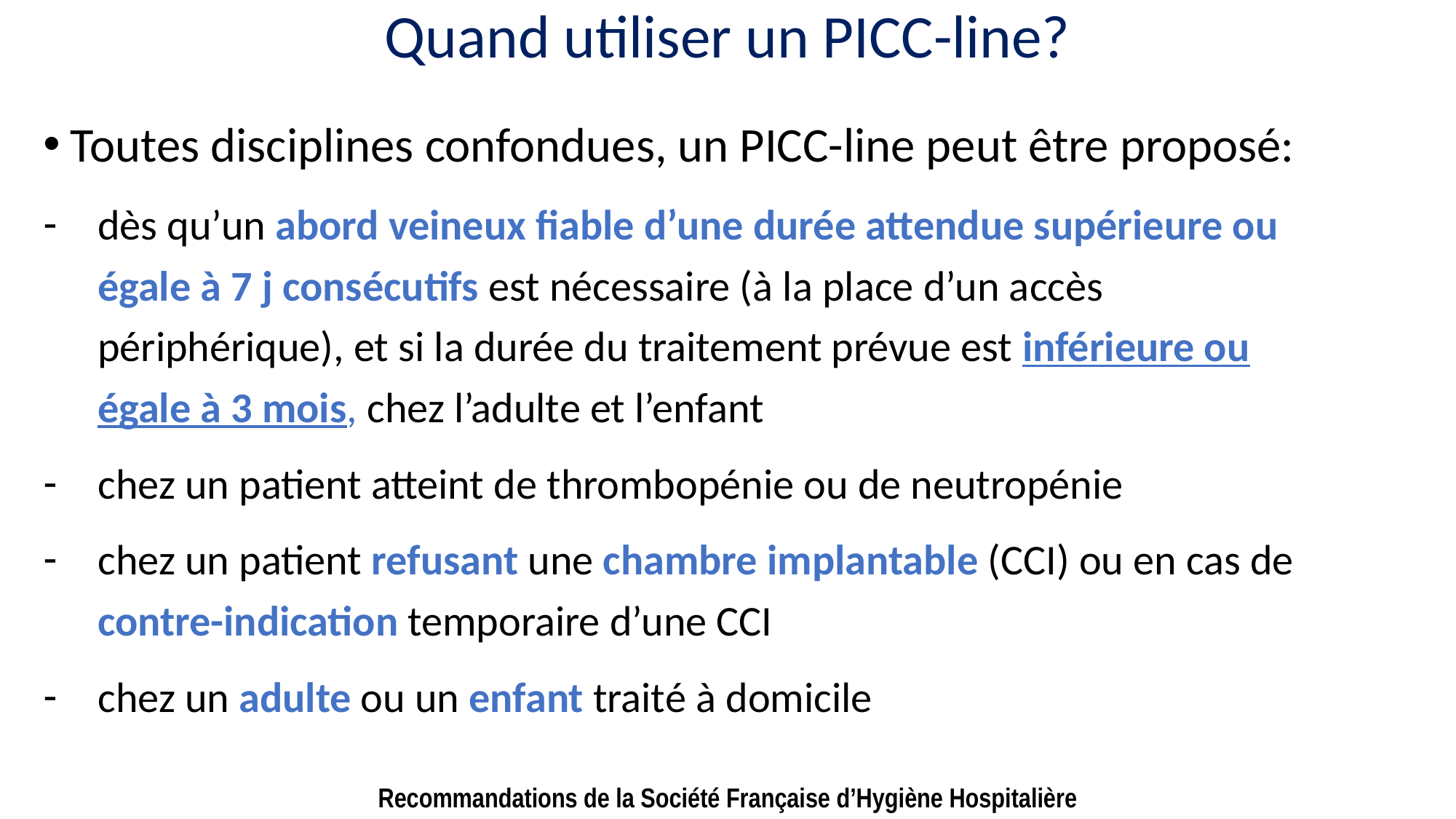

Quand utiliser un PICC-line?
Toutes disciplines confondues, un PICC-line peut être proposé:
dès qu’un abord veineux fiable d’une durée attendue supérieure ou égale à 7 j consécutifs est nécessaire (à la place d’un accès périphérique), et si la durée du traitement prévue est inférieure ou égale à 3 mois, chez l’adulte et l’enfant
chez un patient atteint de thrombopénie ou de neutropénie
chez un patient refusant une chambre implantable (CCI) ou en cas de contre-indication temporaire d’une CCI
chez un adulte ou un enfant traité à domicile
Recommandations de la Société Française d’Hygiène Hospitalière